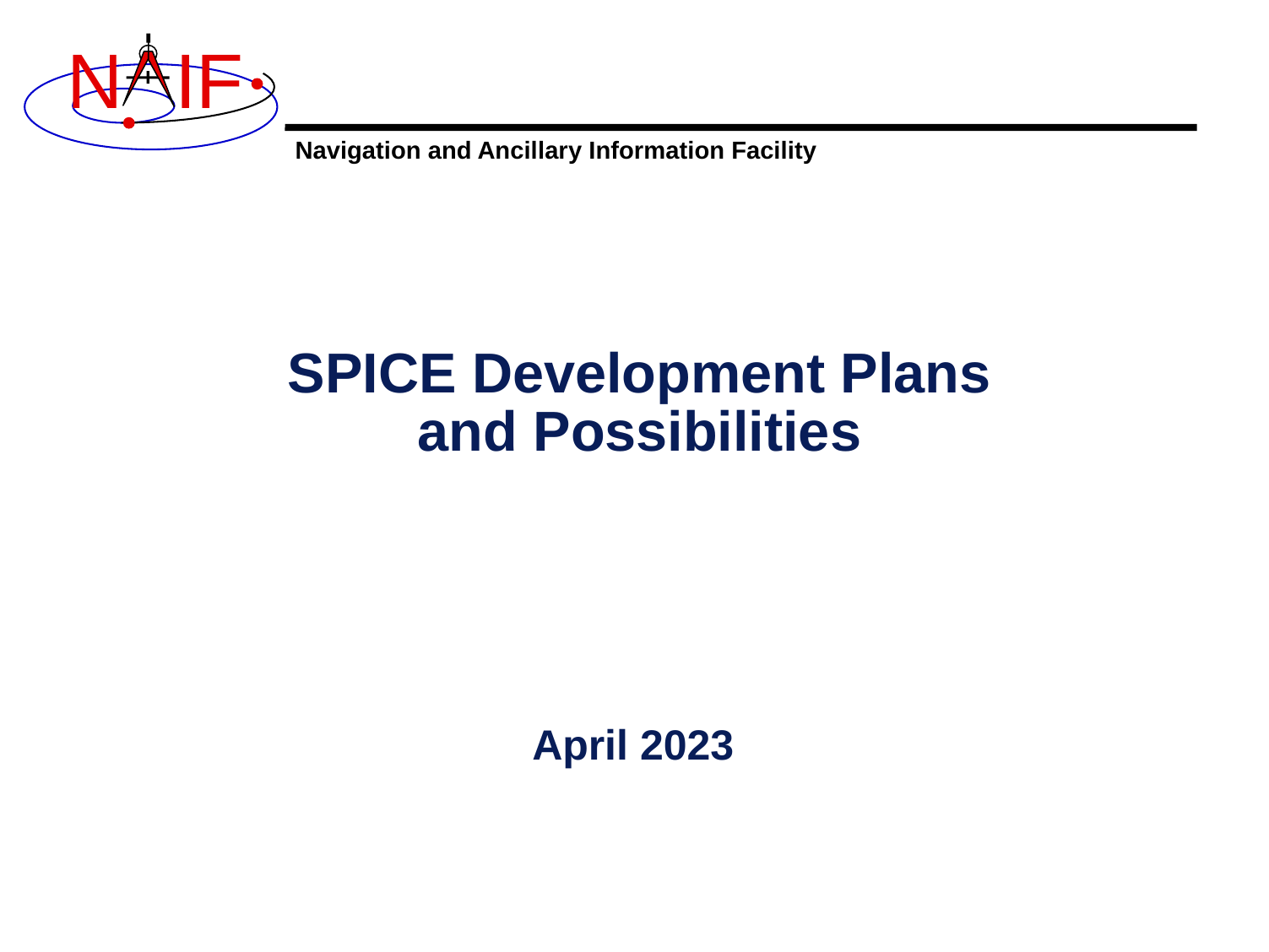

# SPICE Development Plans and Possibilities
April 2023